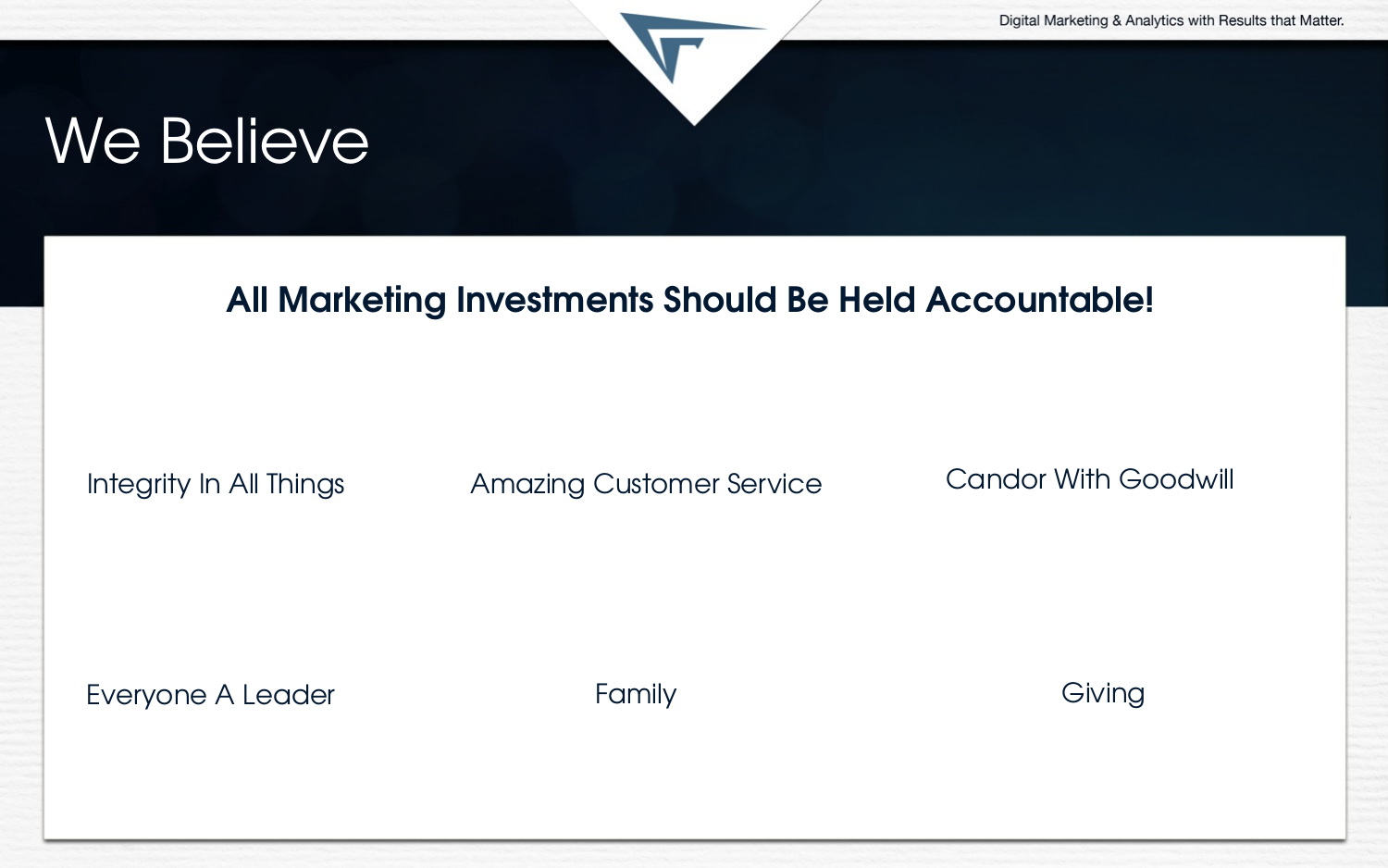

# We Believe
All Marketing Investments Should Be Held Accountable!
• Built on a belief system that all marketing investments should be held highly accountable •
Candor With Goodwill
Integrity In All Things
Amazing Customer Service
Giving
Family
Everyone A Leader